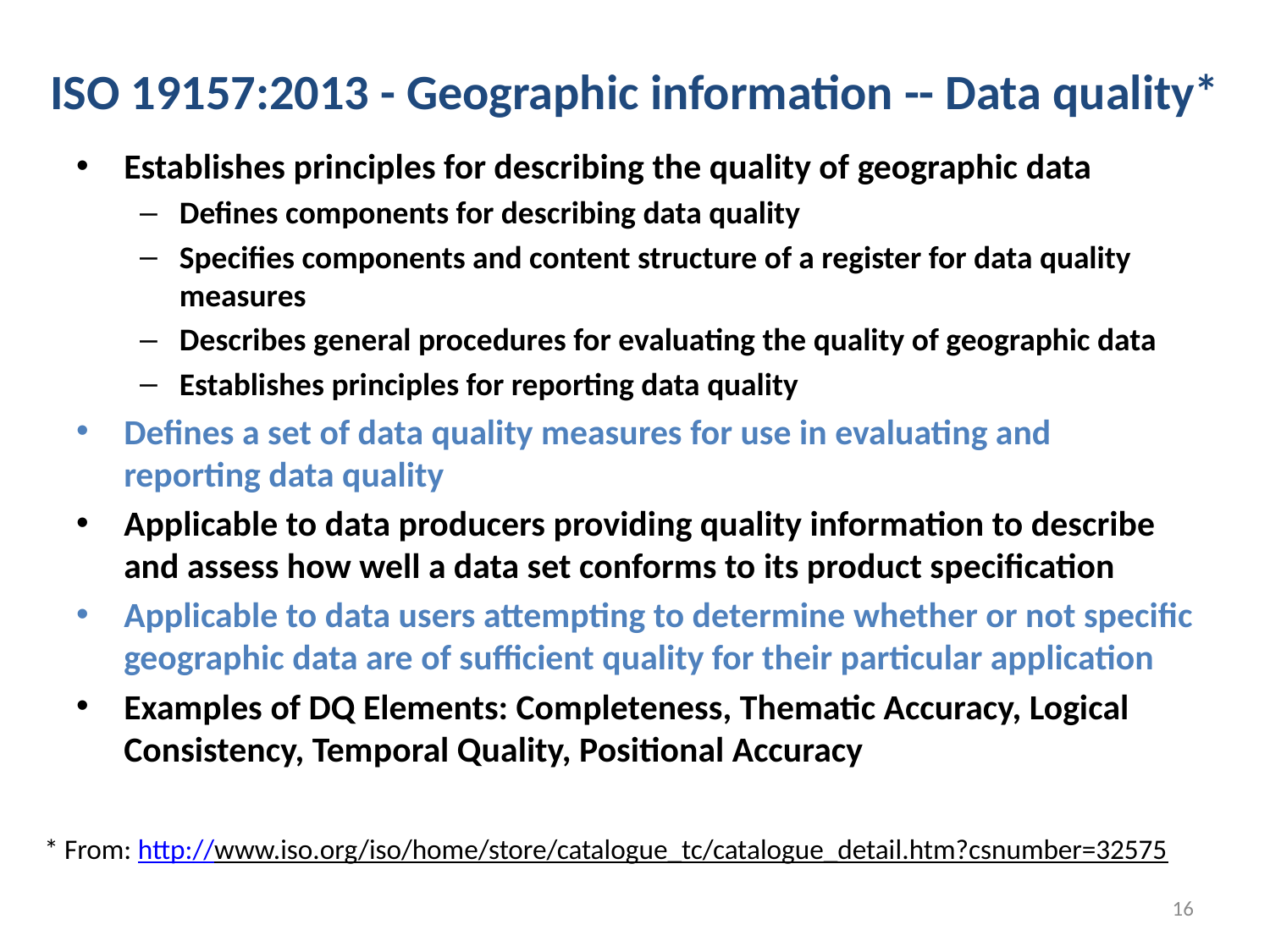

# ISO 19157:2013 - Geographic information -- Data quality*
Establishes principles for describing the quality of geographic data
Defines components for describing data quality
Specifies components and content structure of a register for data quality measures
Describes general procedures for evaluating the quality of geographic data
Establishes principles for reporting data quality
Defines a set of data quality measures for use in evaluating and reporting data quality
Applicable to data producers providing quality information to describe and assess how well a data set conforms to its product specification
Applicable to data users attempting to determine whether or not specific geographic data are of sufficient quality for their particular application
Examples of DQ Elements: Completeness, Thematic Accuracy, Logical Consistency, Temporal Quality, Positional Accuracy

* From: http://www.iso.org/iso/home/store/catalogue_tc/catalogue_detail.htm?csnumber=32575
16